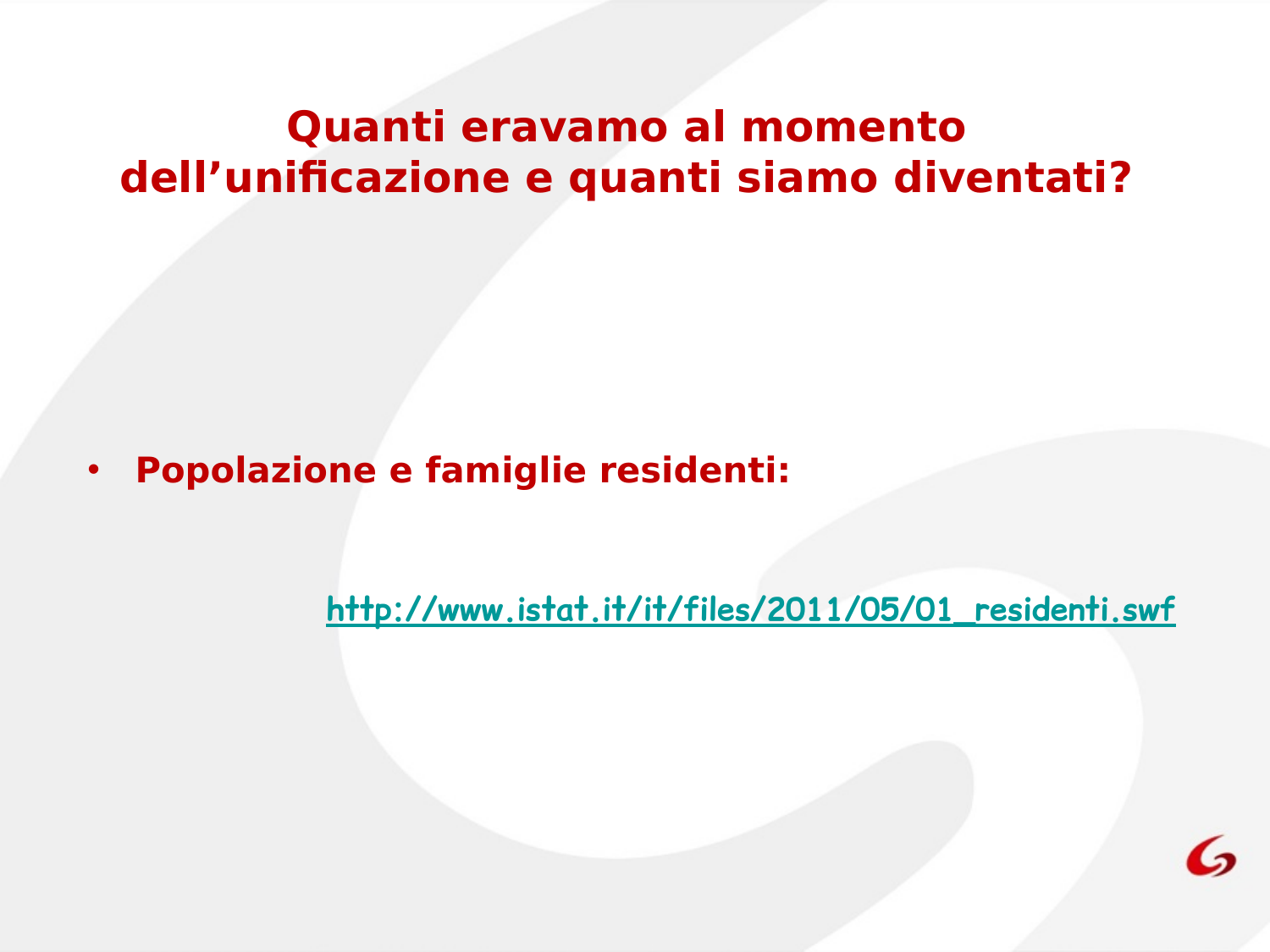

# Quanti eravamo al momento dell’unificazione e quanti siamo diventati?
Popolazione e famiglie residenti:
http://www.istat.it/it/files/2011/05/01_residenti.swf